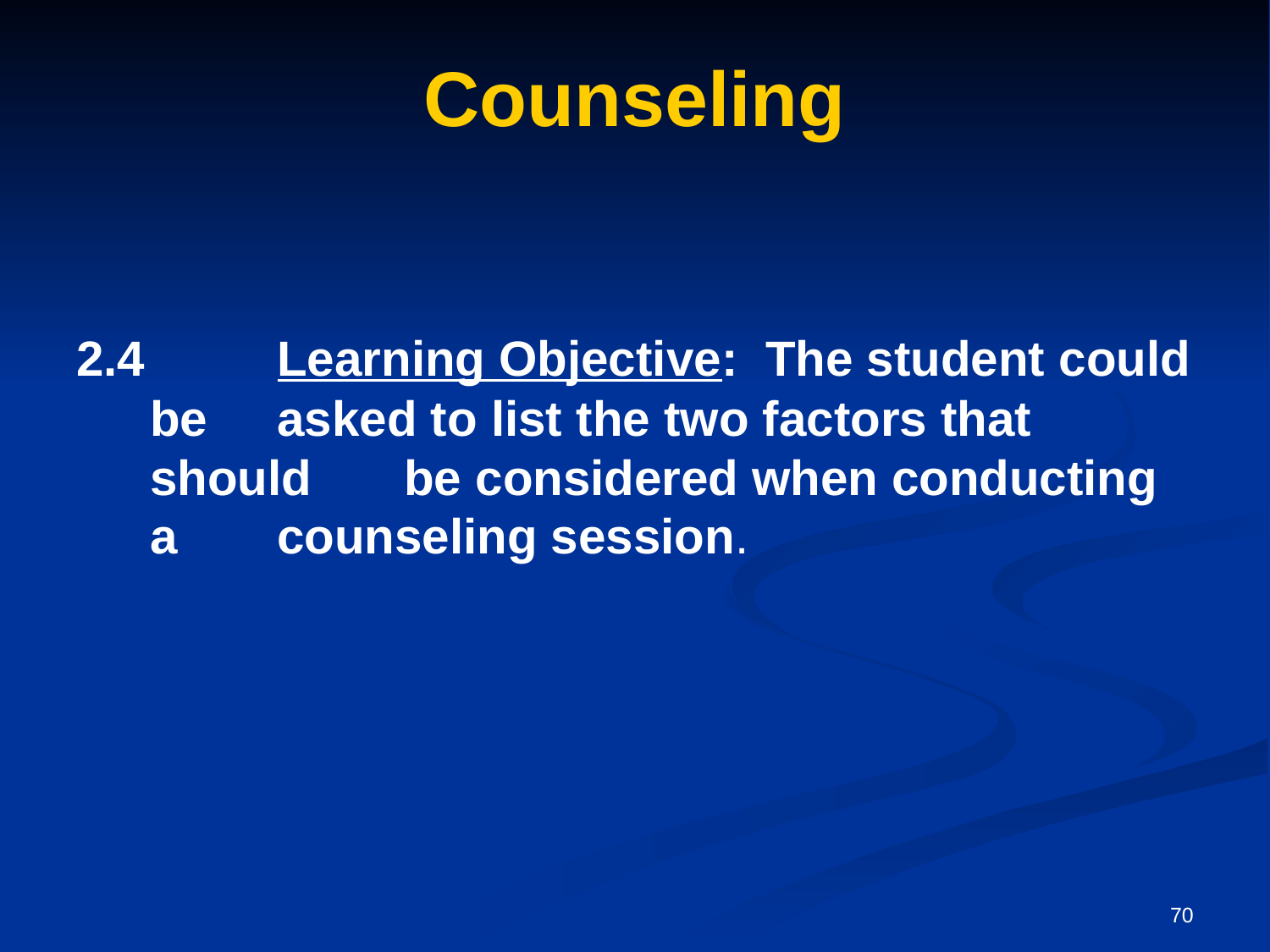

# Counseling

2.4		Learning Objective:  The student could be 	asked to list the two factors that should 	be considered when conducting a 	counseling session.
70